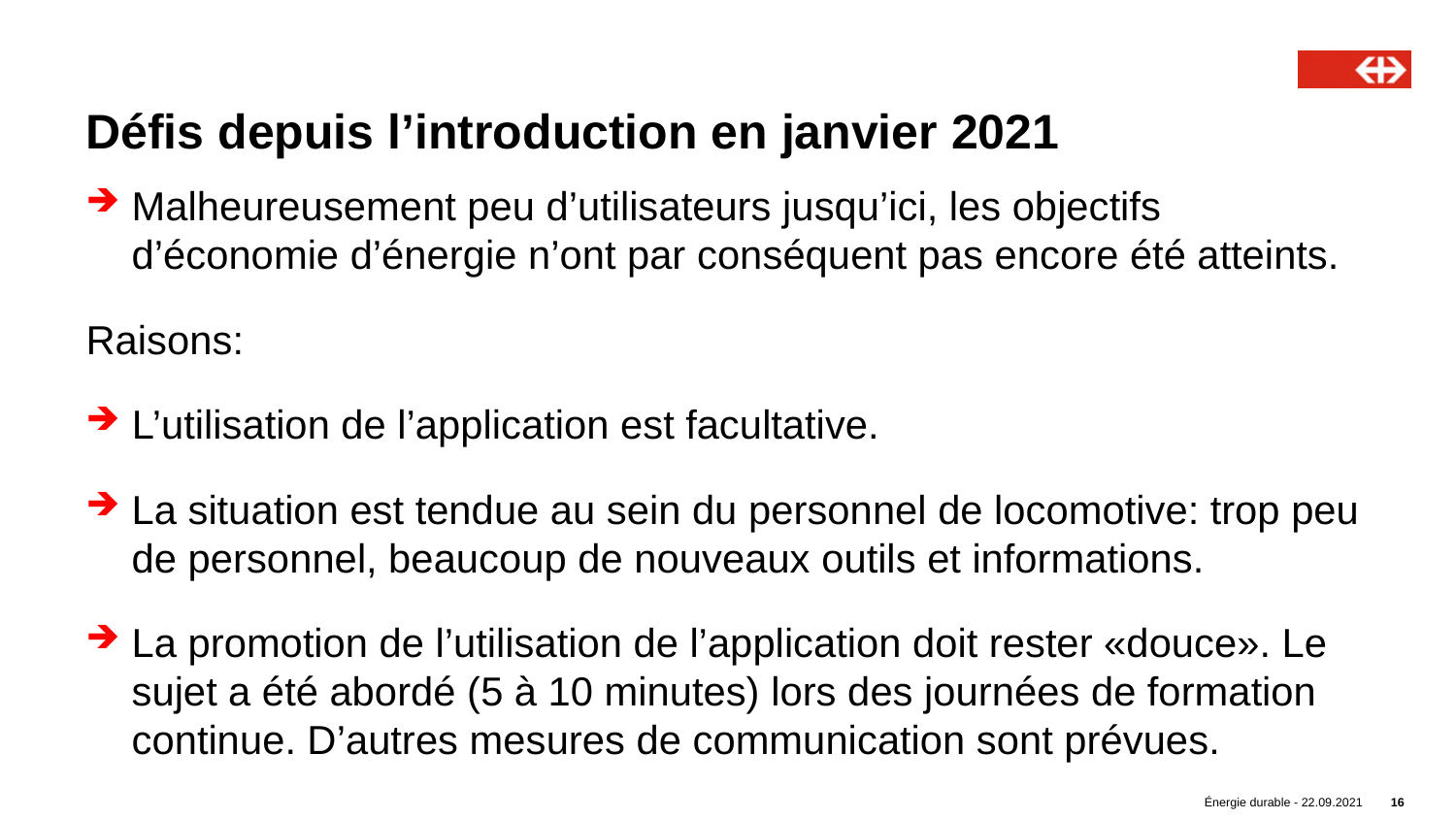

# Défis depuis l’introduction en janvier 2021
Malheureusement peu d’utilisateurs jusqu’ici, les objectifs d’économie d’énergie n’ont par conséquent pas encore été atteints.
Raisons:
L’utilisation de l’application est facultative.
La situation est tendue au sein du personnel de locomotive: trop peu de personnel, beaucoup de nouveaux outils et informations.
La promotion de l’utilisation de l’application doit rester «douce». Le sujet a été abordé (5 à 10 minutes) lors des journées de formation continue. D’autres mesures de communication sont prévues.

Énergie durable - 22.09.2021
16